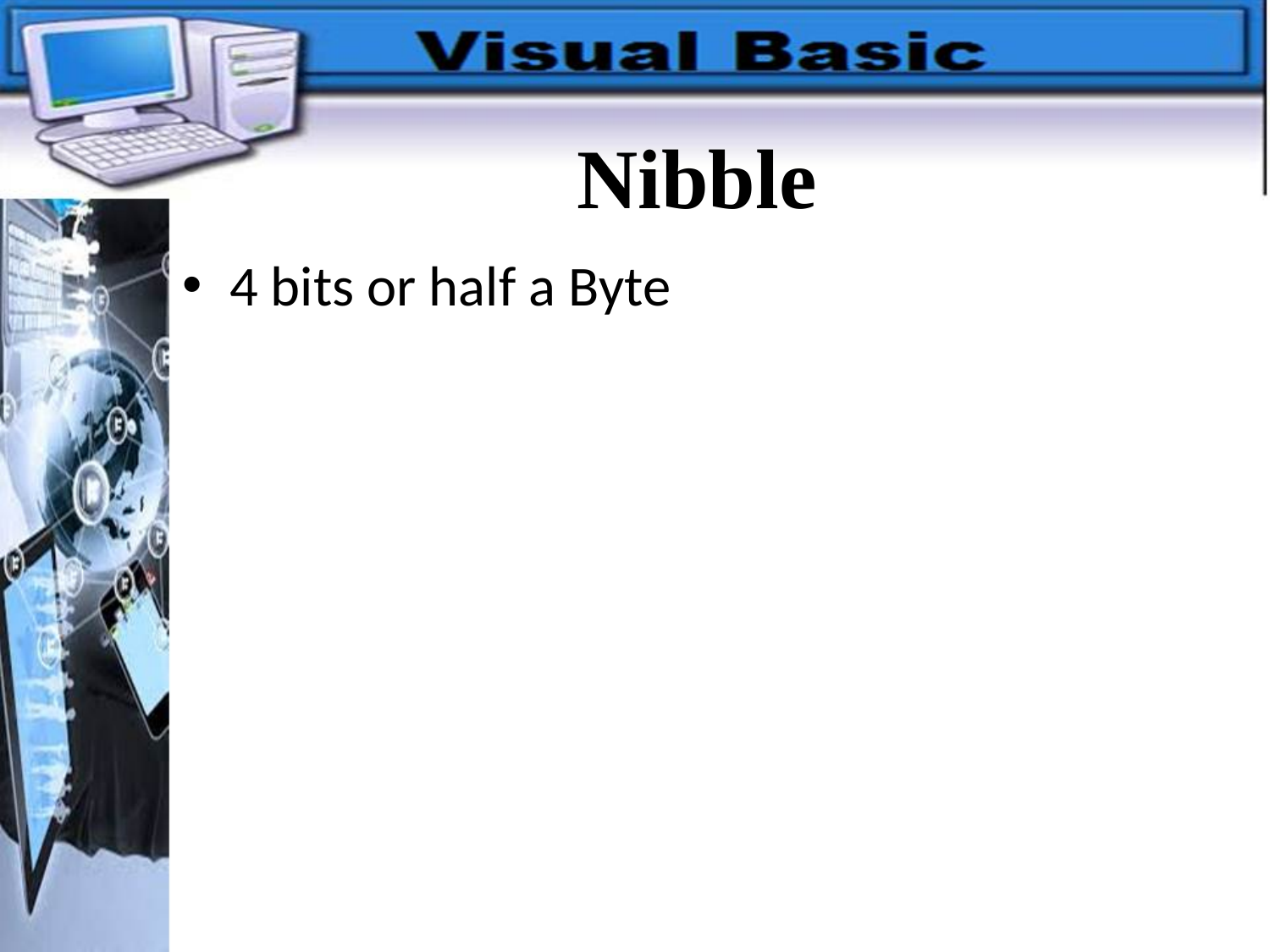

# Nibble
4 bits or half a Byte